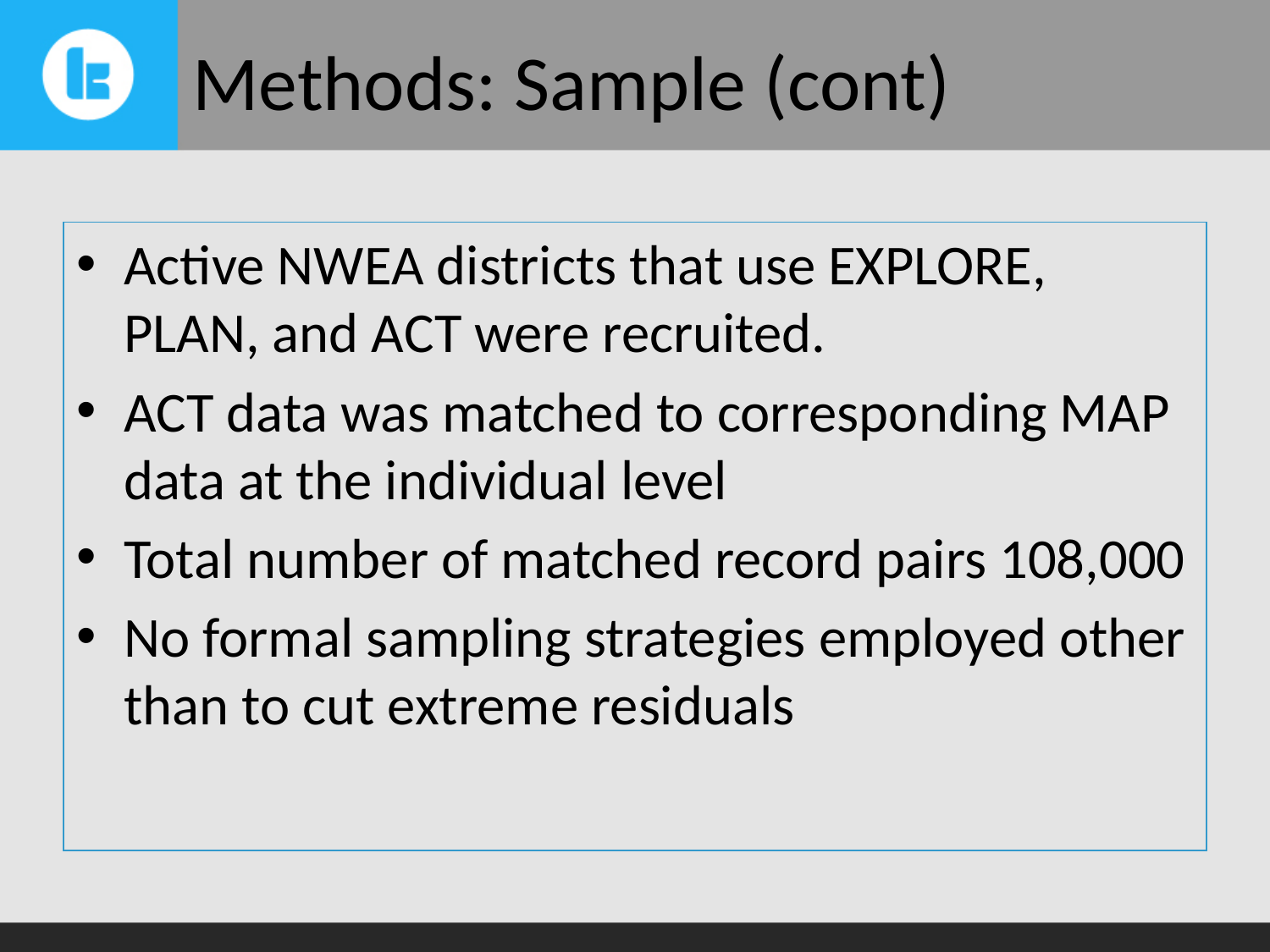

# Methods: Sample (cont)
Active NWEA districts that use EXPLORE, PLAN, and ACT were recruited.
ACT data was matched to corresponding MAP data at the individual level
Total number of matched record pairs 108,000
No formal sampling strategies employed other than to cut extreme residuals